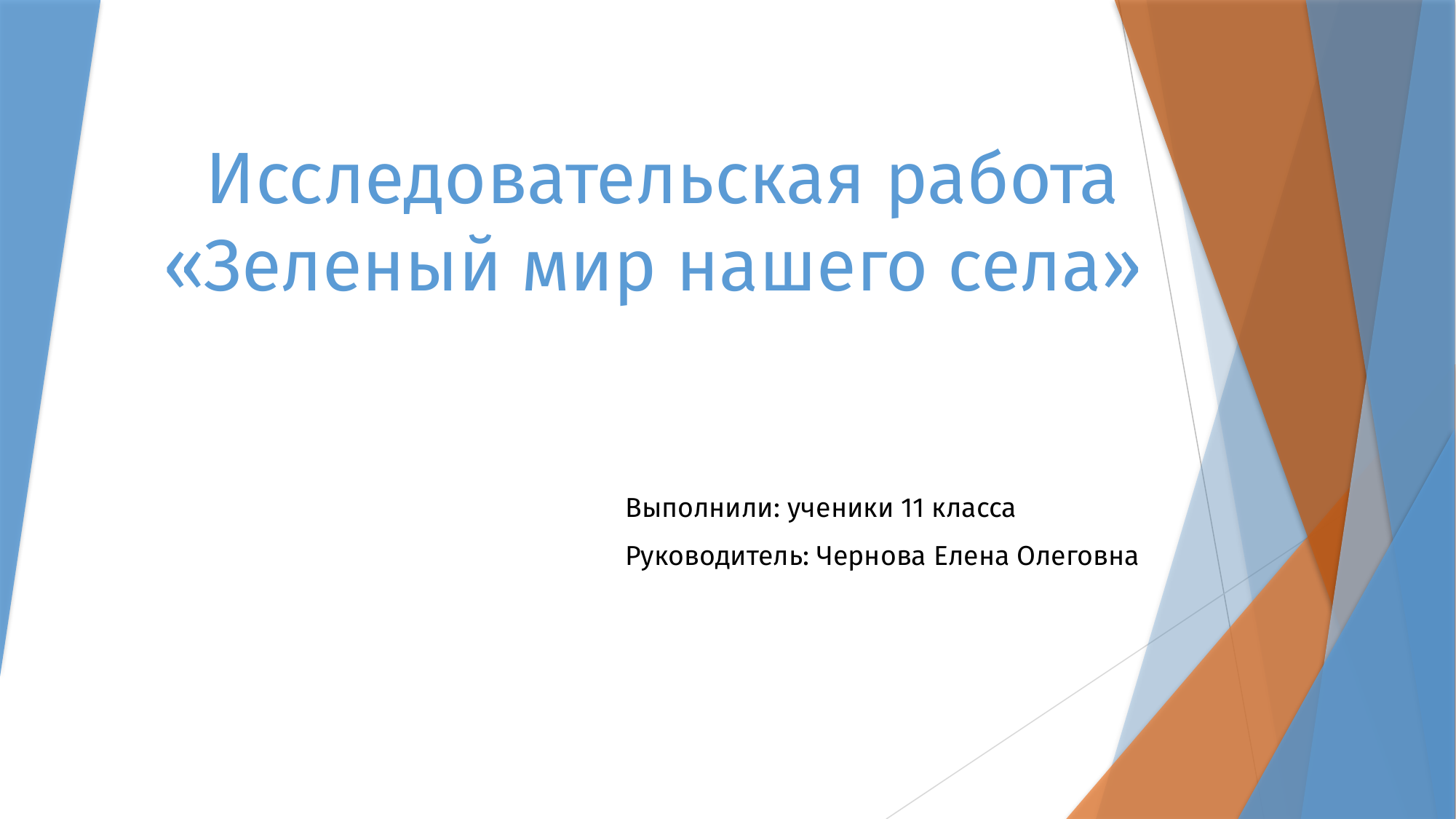

# Исследовательская работа «Зеленый мир нашего села»
Выполнили: ученики 11 класса
Руководитель: Чернова Елена Олеговна